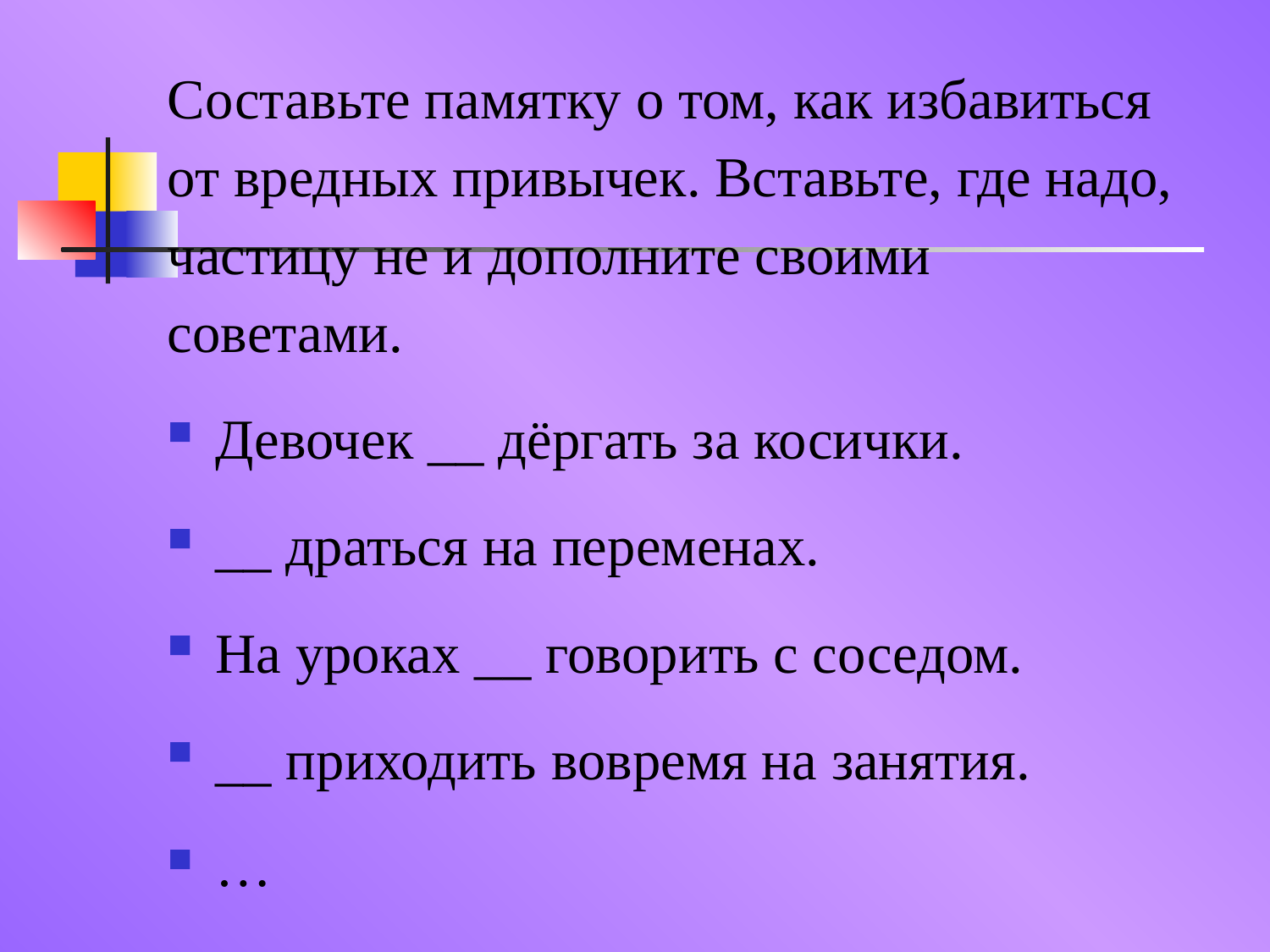

#
Составьте памятку о том, как избавиться от вредных привычек. Вставьте, где надо, частицу не и дополните своими советами.
Девочек __ дёргать за косички.
__ драться на переменах.
На уроках __ говорить с соседом.
__ приходить вовремя на занятия.
…
…